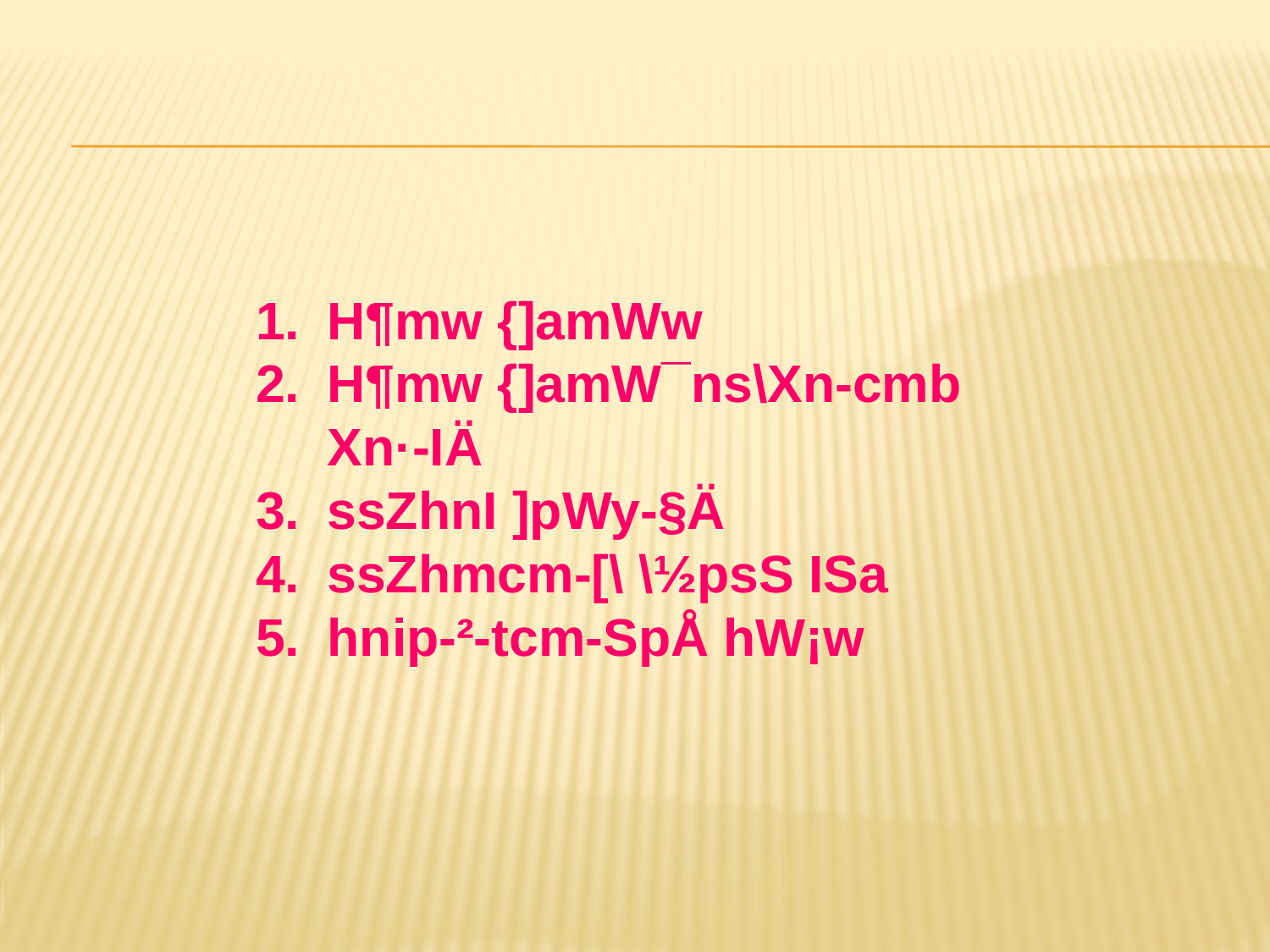

H¶mw {]amWw
H¶mw {]amW¯ns\Xn-cmb Xn·-IÄ
ssZhnI ]pWy-§Ä
ssZhmcm-[\ \½psS ISa
hnip-²-tcm-SpÅ hW¡w